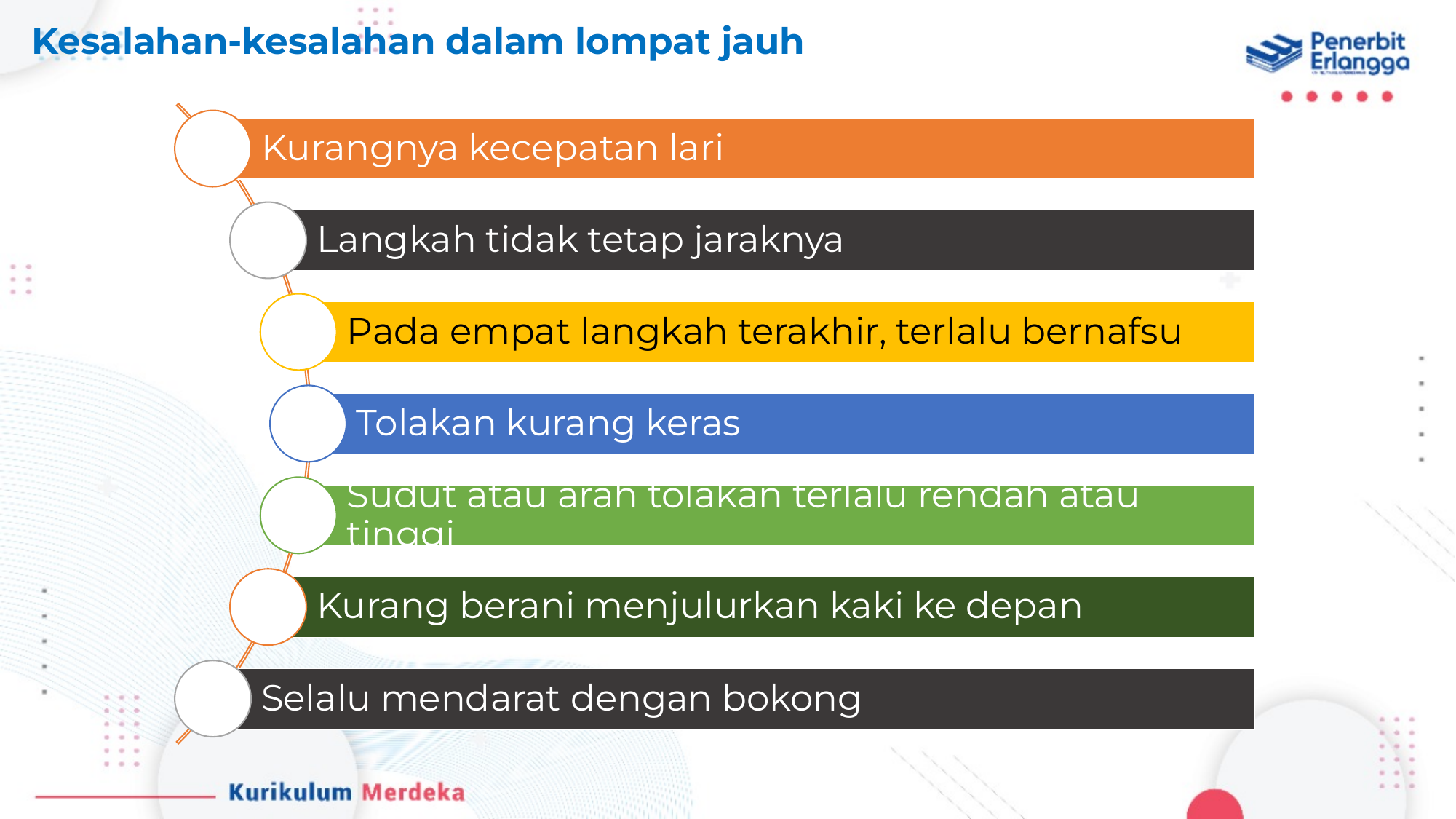

Kesalahan-kesalahan dalam lompat jauh
Kurangnya kecepatan lari
Langkah tidak tetap jaraknya
Pada empat langkah terakhir, terlalu bernafsu
Tolakan kurang keras
Sudut atau arah tolakan terlalu rendah atau tinggi
Kurang berani menjulurkan kaki ke depan
Selalu mendarat dengan bokong